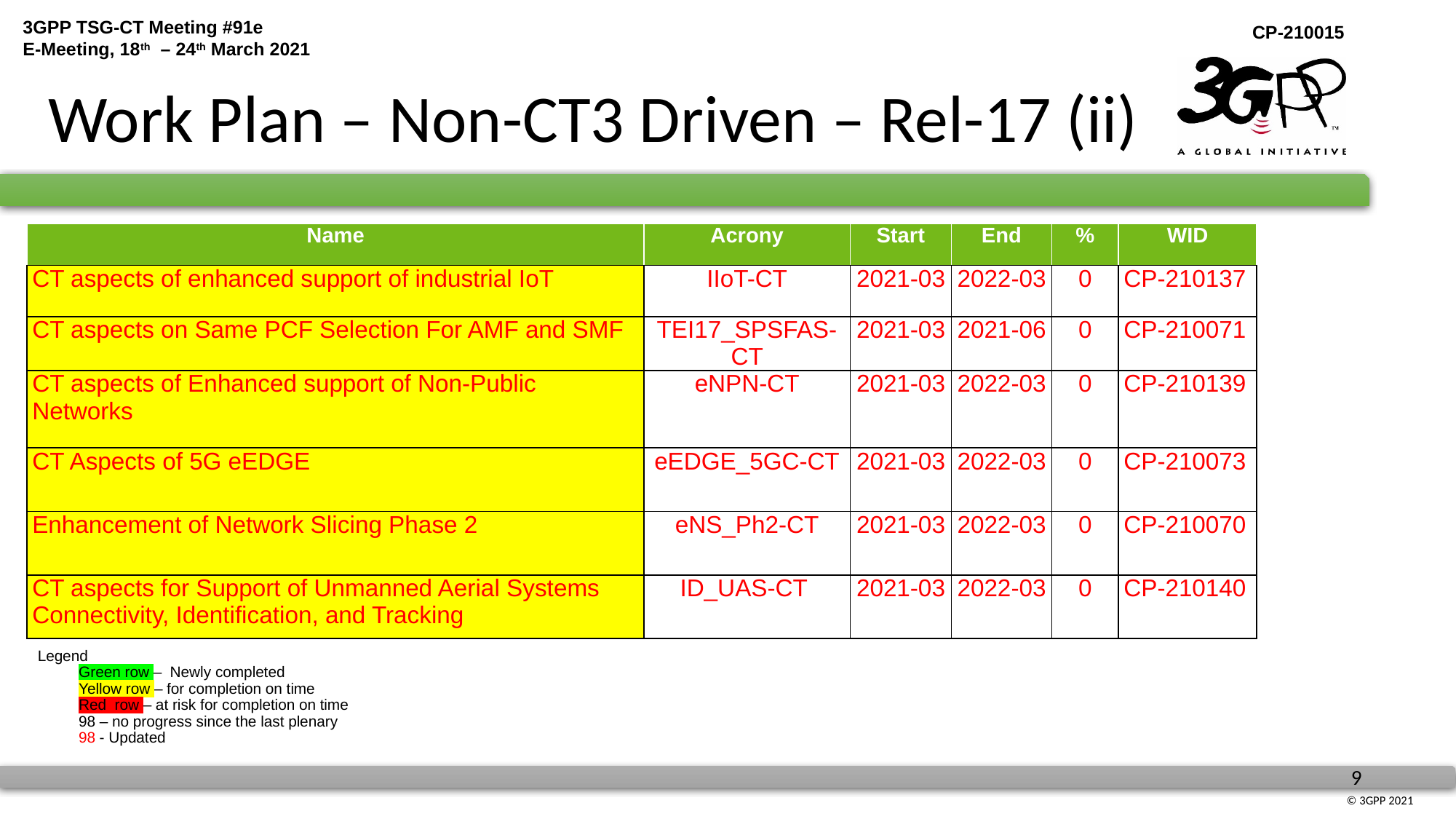

# Work Plan – Non-CT3 Driven – Rel-17 (ii)
| Name | Acrony | Start | End | % | WID |
| --- | --- | --- | --- | --- | --- |
| CT aspects of enhanced support of industrial IoT | IIoT-CT | 2021-03 | 2022-03 | 0 | CP-210137 |
| CT aspects on Same PCF Selection For AMF and SMF | TEI17\_SPSFAS-CT | 2021-03 | 2021-06 | 0 | CP-210071 |
| CT aspects of Enhanced support of Non-Public Networks | eNPN-CT | 2021-03 | 2022-03 | 0 | CP-210139 |
| CT Aspects of 5G eEDGE | eEDGE\_5GC-CT | 2021-03 | 2022-03 | 0 | CP-210073 |
| Enhancement of Network Slicing Phase 2 | eNS\_Ph2-CT | 2021-03 | 2022-03 | 0 | CP-210070 |
| CT aspects for Support of Unmanned Aerial Systems Connectivity, Identification, and Tracking | ID\_UAS-CT | 2021-03 | 2022-03 | 0 | CP-210140 |
Legend
Green row –  Newly completed
	Yellow row – for completion on time
Red  row – at risk for completion on time
	98 – no progress since the last plenary
	98 - Updated